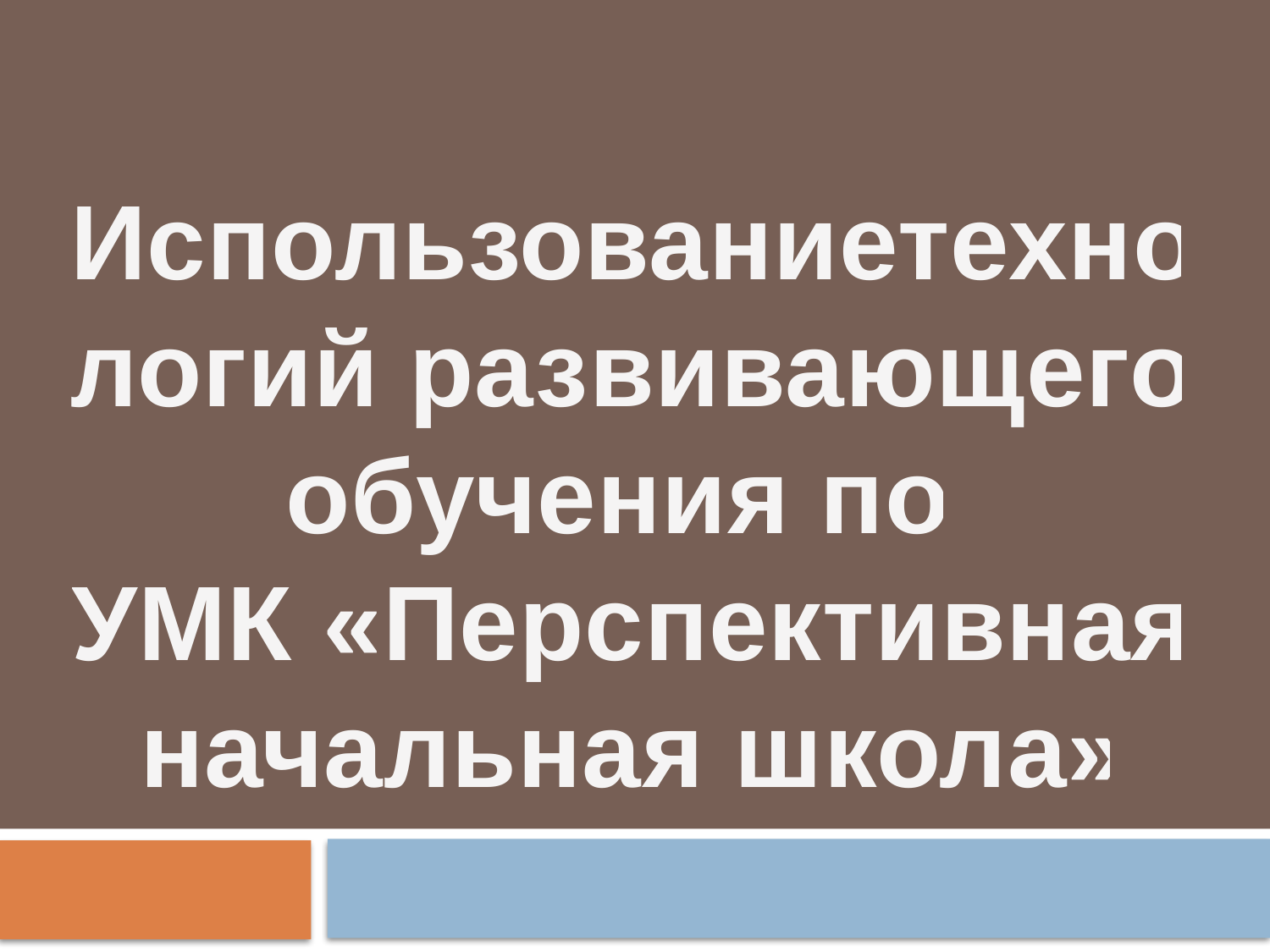

# Использованиетехнологий развивающего обучения по УМК «Перспективная начальная школа»